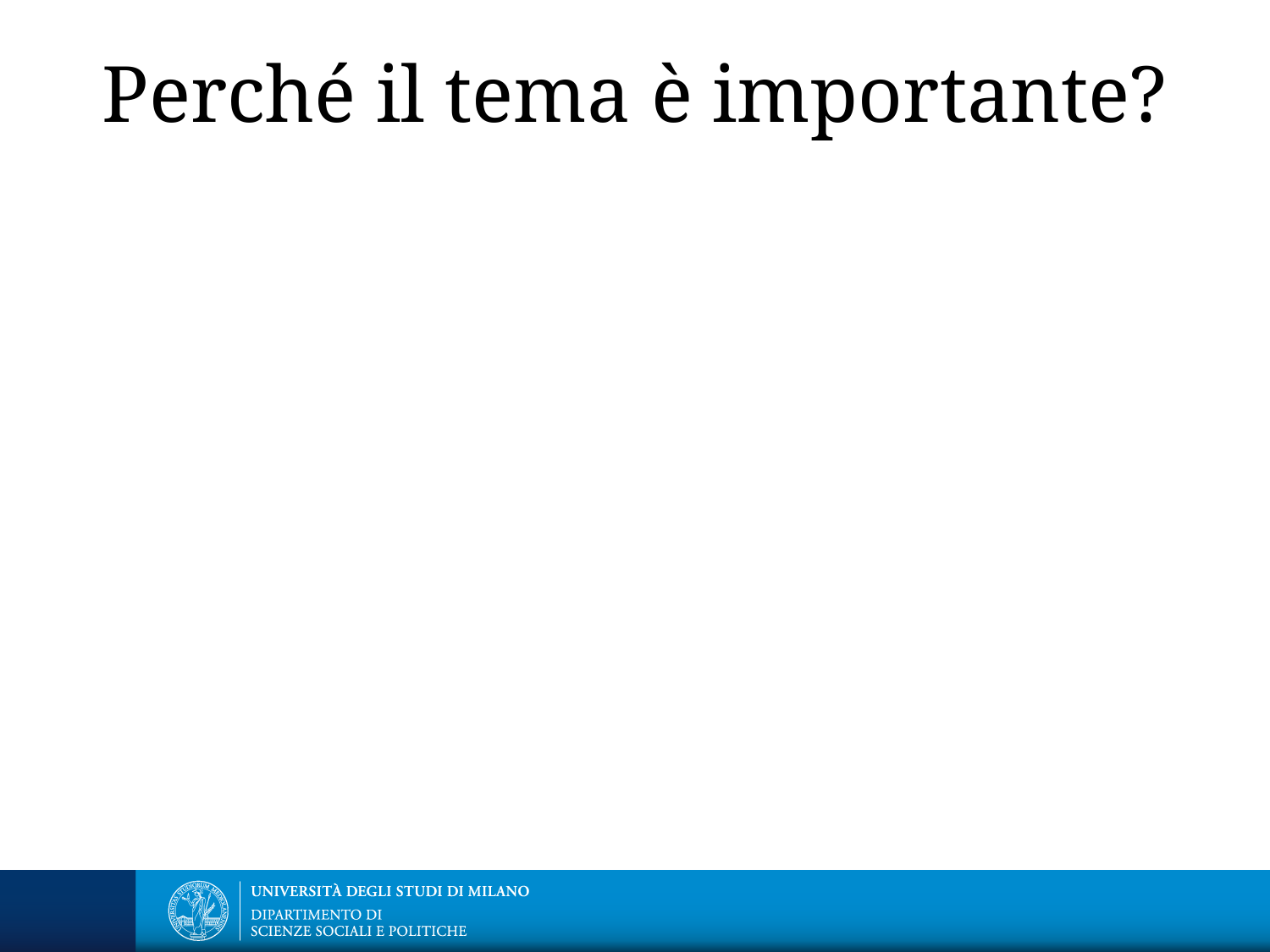

# Perché il tema è importante?
Perché trasforma le migrazioni temporanee in insediamenti permanenti
Perché mette in crisi i modelli di integrazione subalterna
Perché mette in crisi la (presunta) omogeneità etnica dei paesi riceventi
Perché pone in discussione i fondamenti dell’identità nazionale:  ci impone di declinarla al futuro, e non al passato